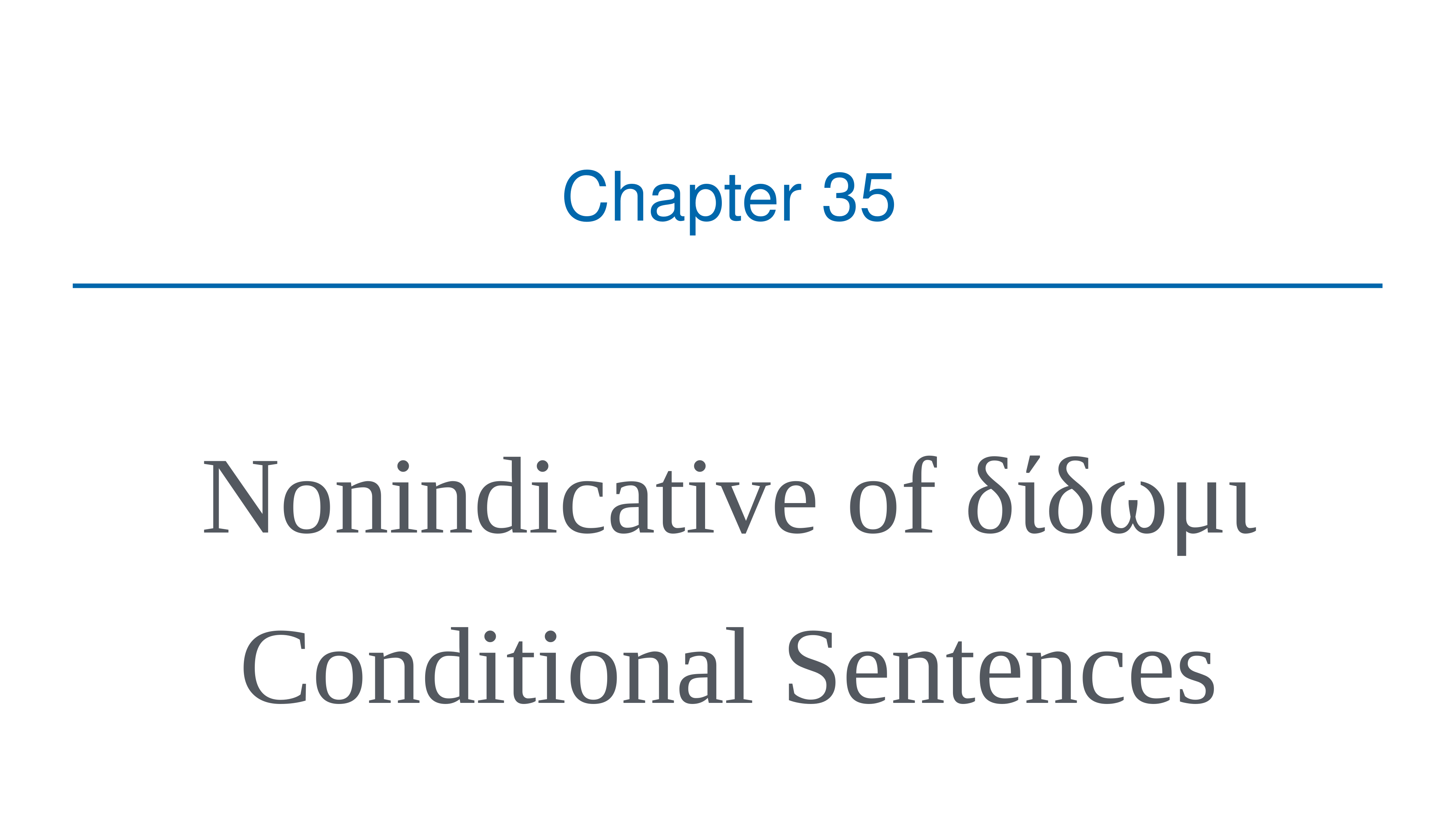

# Chapter 35
Nonindicative of δίδωμι
Conditional Sentences